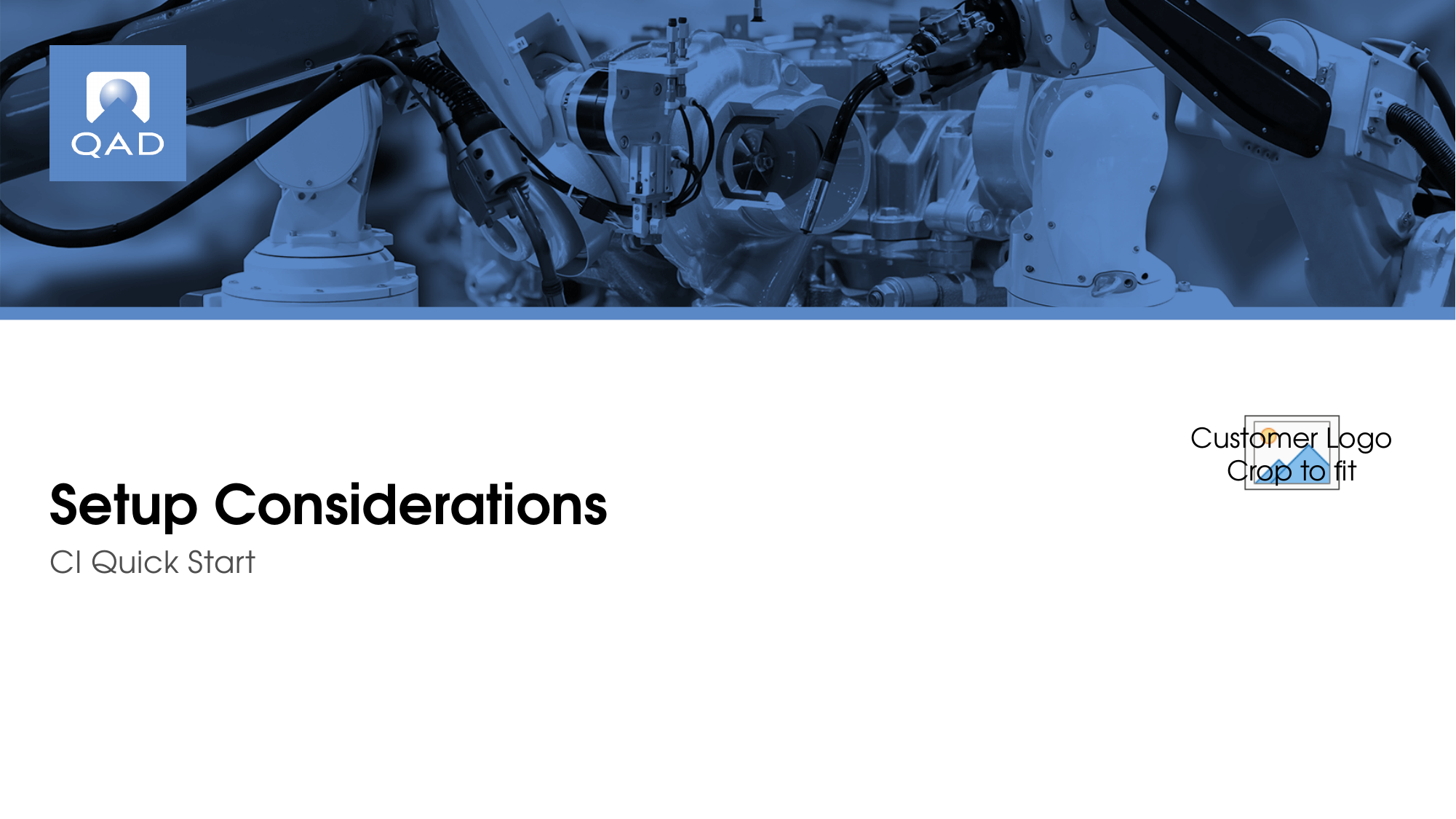

# Setup Considerations

CI Quick Start

1